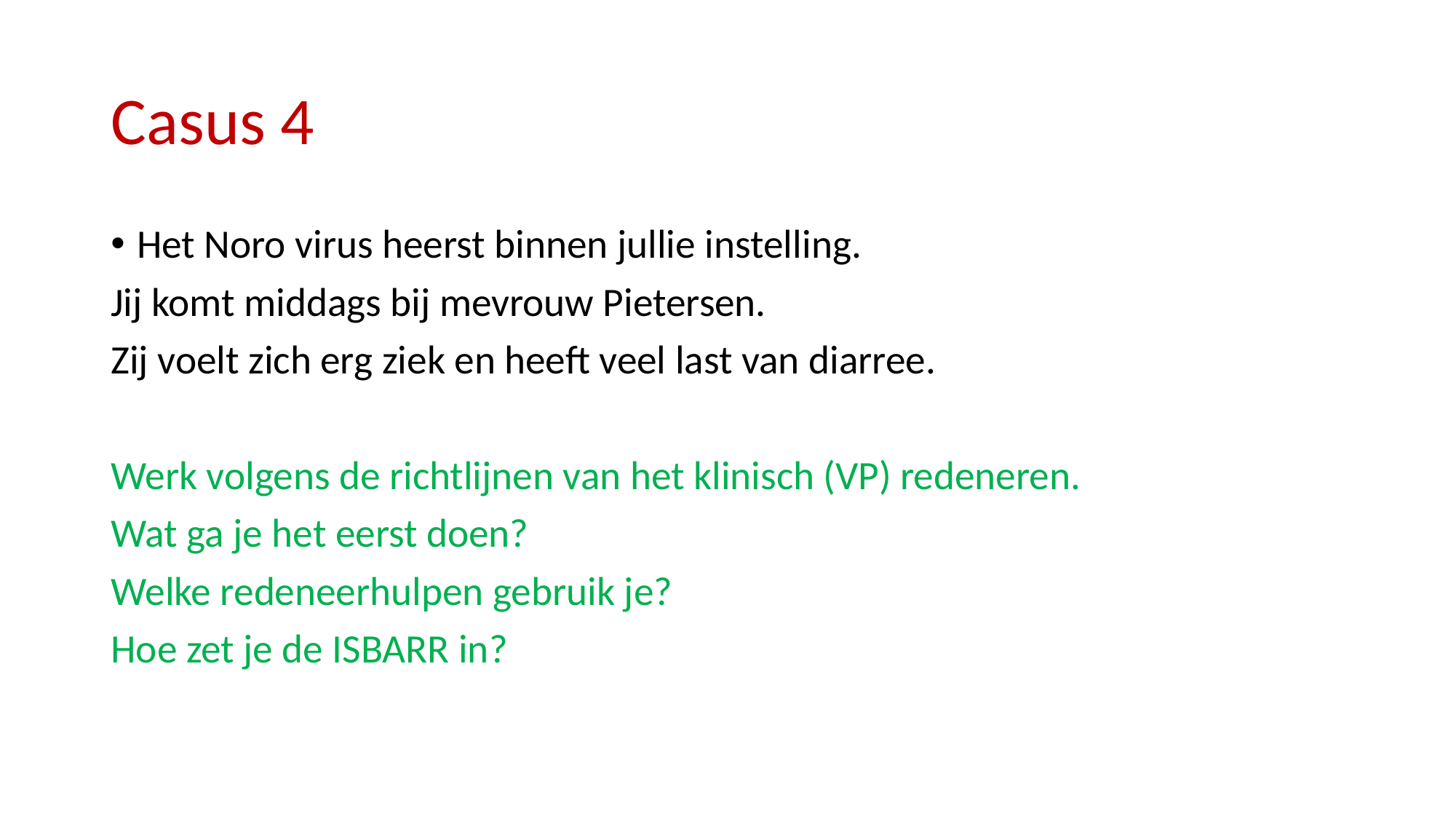

# Casus 4
Het Noro virus heerst binnen jullie instelling.
Jij komt middags bij mevrouw Pietersen.
Zij voelt zich erg ziek en heeft veel last van diarree.

Werk volgens de richtlijnen van het klinisch (VP) redeneren.
Wat ga je het eerst doen?
Welke redeneerhulpen gebruik je?
Hoe zet je de ISBARR in?